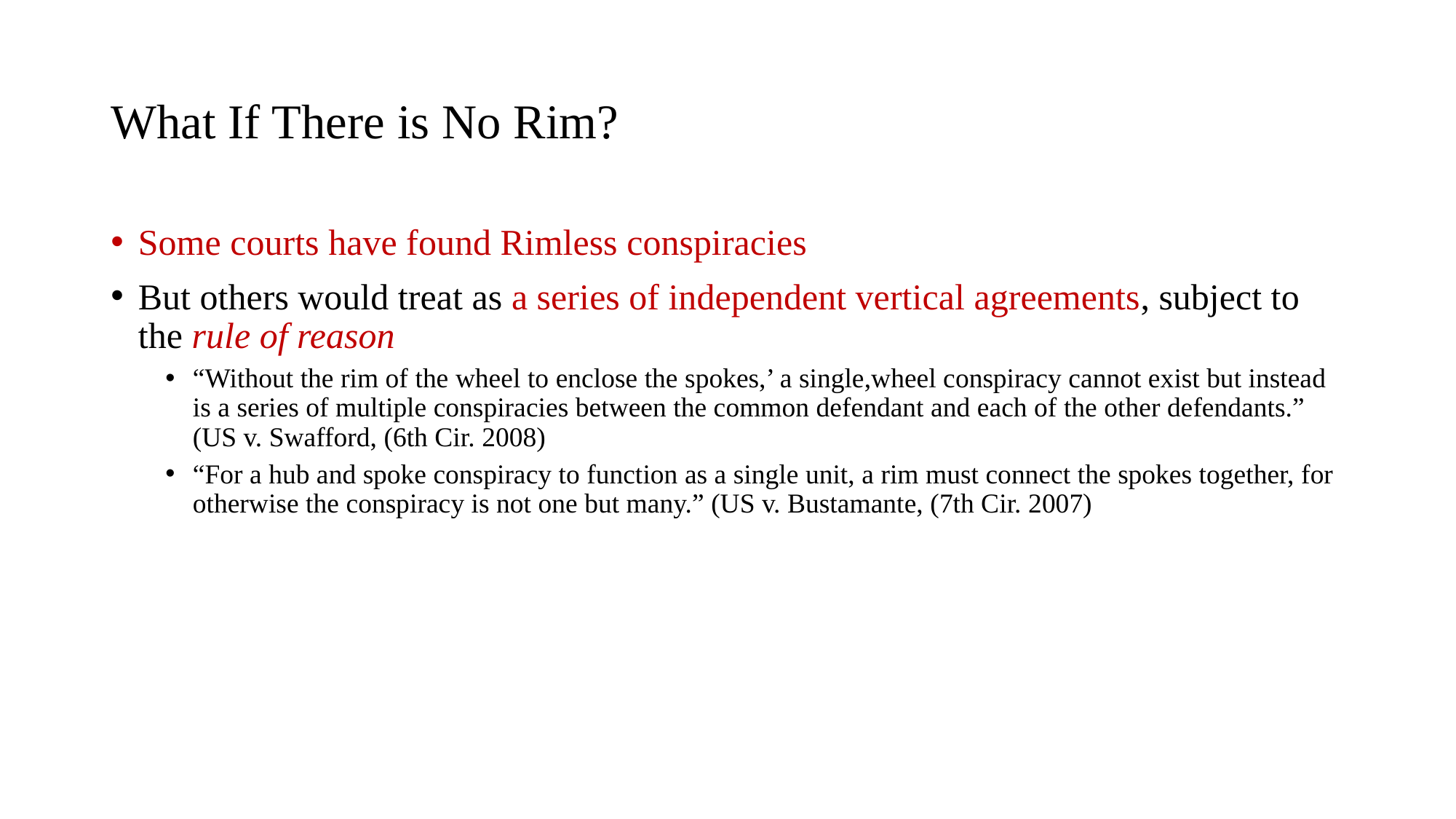

# What If There is No Rim?
Some courts have found Rimless conspiracies
But others would treat as a series of independent vertical agreements, subject to the rule of reason
“Without the rim of the wheel to enclose the spokes,’ a single,wheel conspiracy cannot exist but instead is a series of multiple conspiracies between the common defendant and each of the other defendants.” (US v. Swafford, (6th Cir. 2008)
“For a hub and spoke conspiracy to function as a single unit, a rim must connect the spokes together, for otherwise the conspiracy is not one but many.” (US v. Bustamante, (7th Cir. 2007)